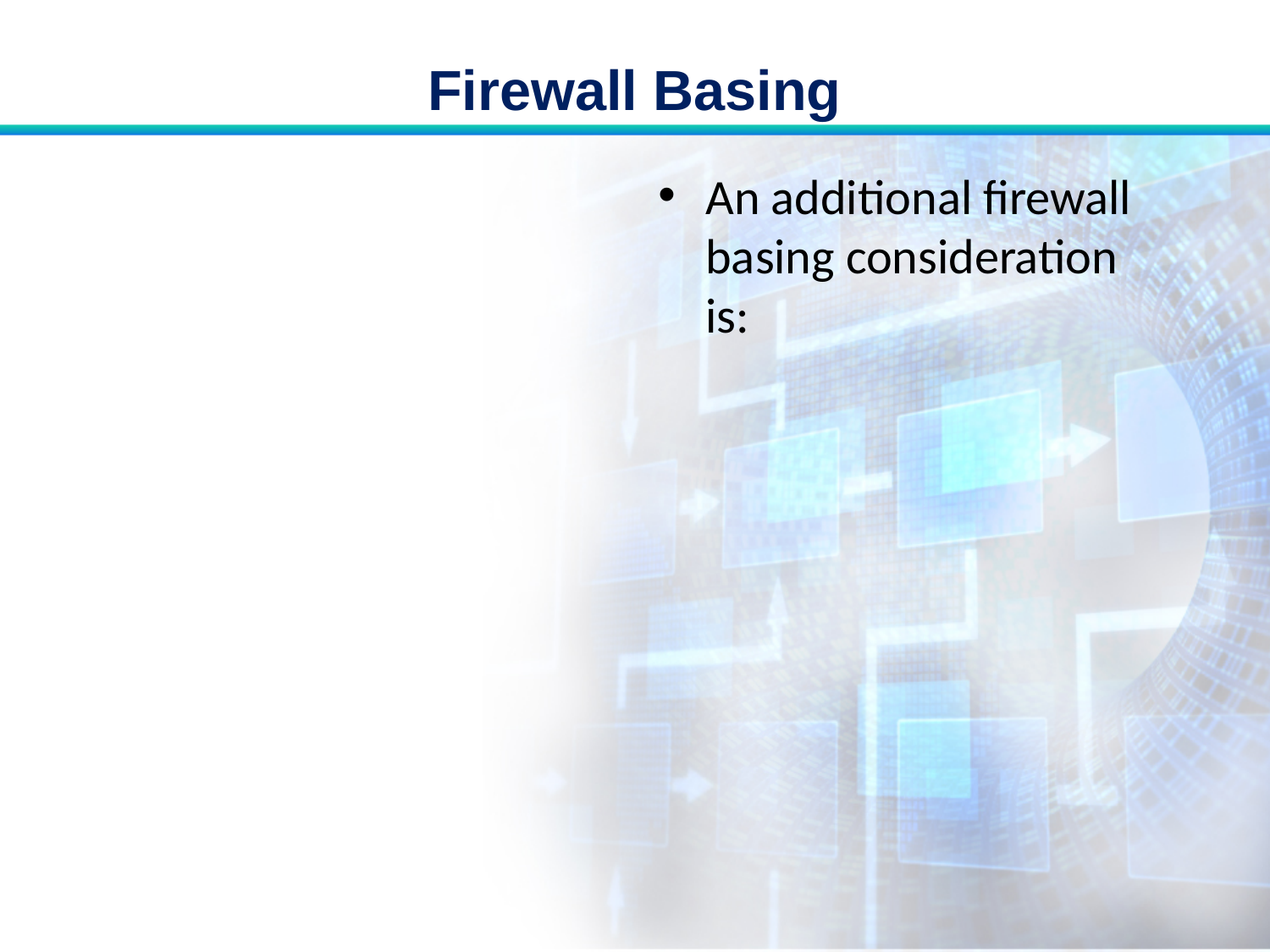

# Firewall Basing
An additional firewall basing consideration is: